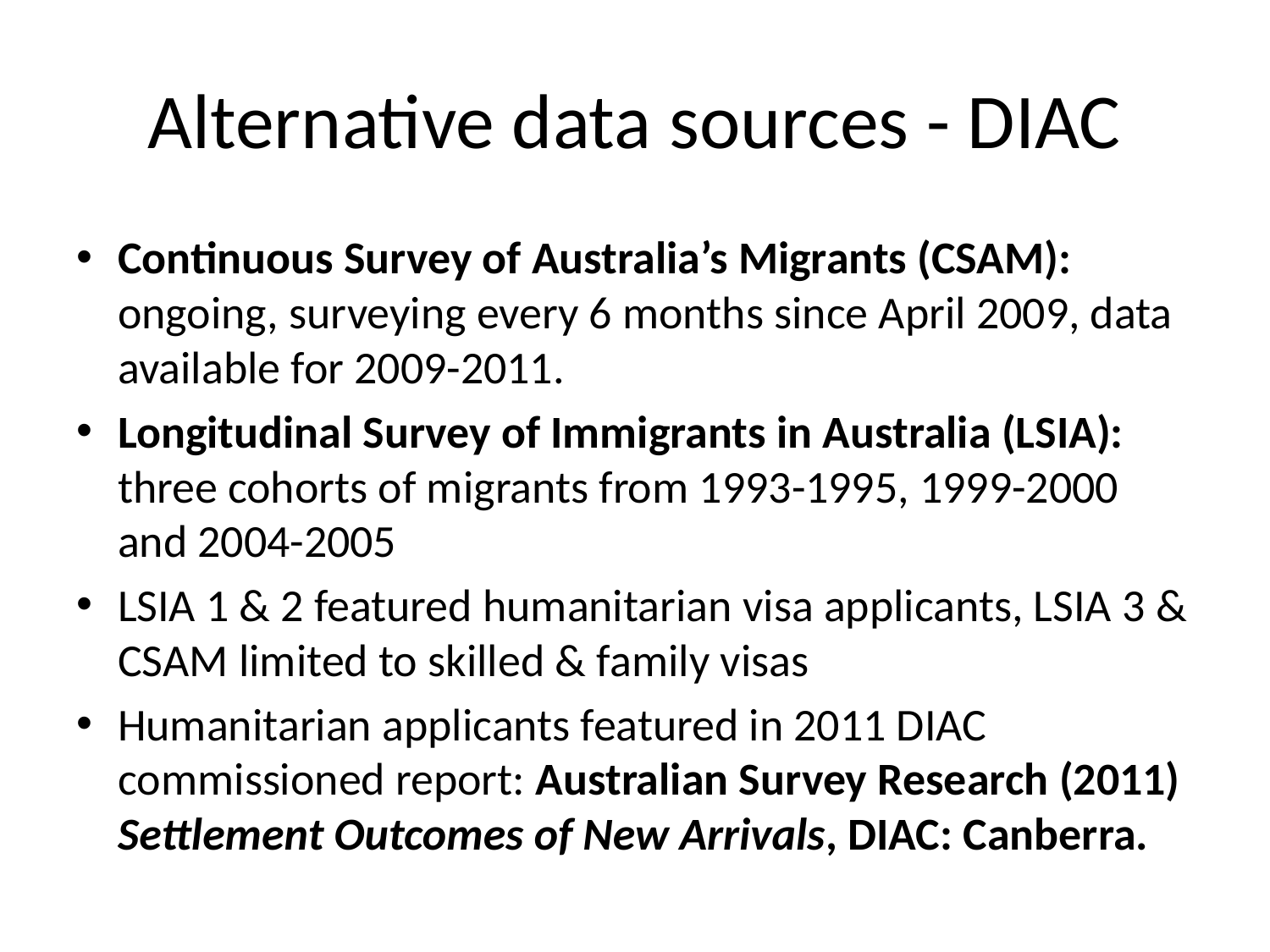

# Alternative data sources - DIAC
Continuous Survey of Australia’s Migrants (CSAM): ongoing, surveying every 6 months since April 2009, data available for 2009-2011.
Longitudinal Survey of Immigrants in Australia (LSIA): three cohorts of migrants from 1993-1995, 1999-2000 and 2004-2005
LSIA 1 & 2 featured humanitarian visa applicants, LSIA 3 & CSAM limited to skilled & family visas
Humanitarian applicants featured in 2011 DIAC commissioned report: Australian Survey Research (2011) Settlement Outcomes of New Arrivals, DIAC: Canberra.